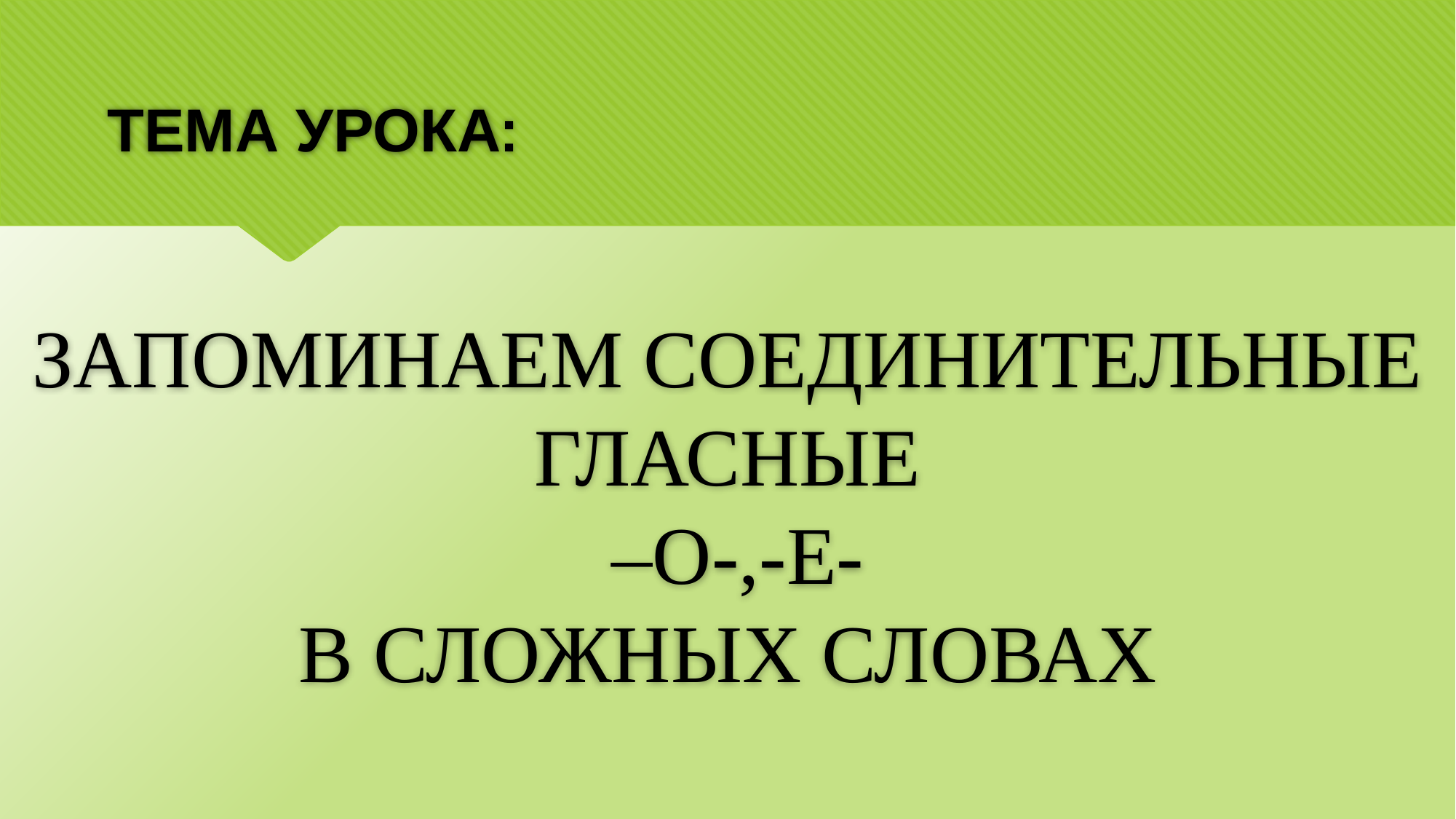

# ТЕМА УРОКА:
ЗАПОМИНАЕМ СОЕДИНИТЕЛЬНЫЕ ГЛАСНЫЕ
  –О-,-Е-
В СЛОЖНЫХ СЛОВАХ